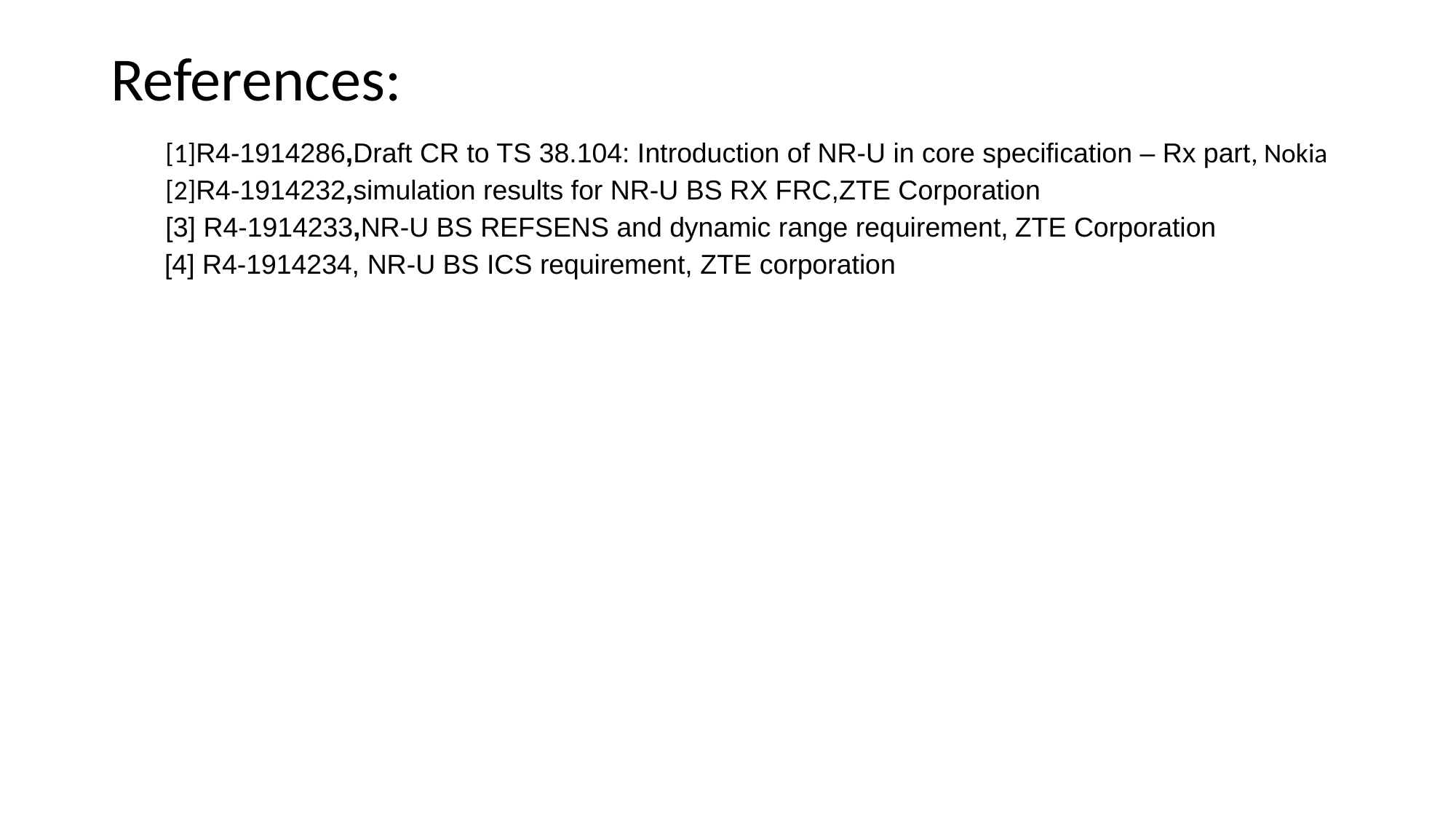

# References:
[1]R4-1914286,Draft CR to TS 38.104: Introduction of NR-U in core specification – Rx part, Nokia
[2]R4-1914232,simulation results for NR-U BS RX FRC,ZTE Corporation
[3] R4-1914233,NR-U BS REFSENS and dynamic range requirement, ZTE Corporation
       [4] R4-1914234, NR-U BS ICS requirement, ZTE corporation

13